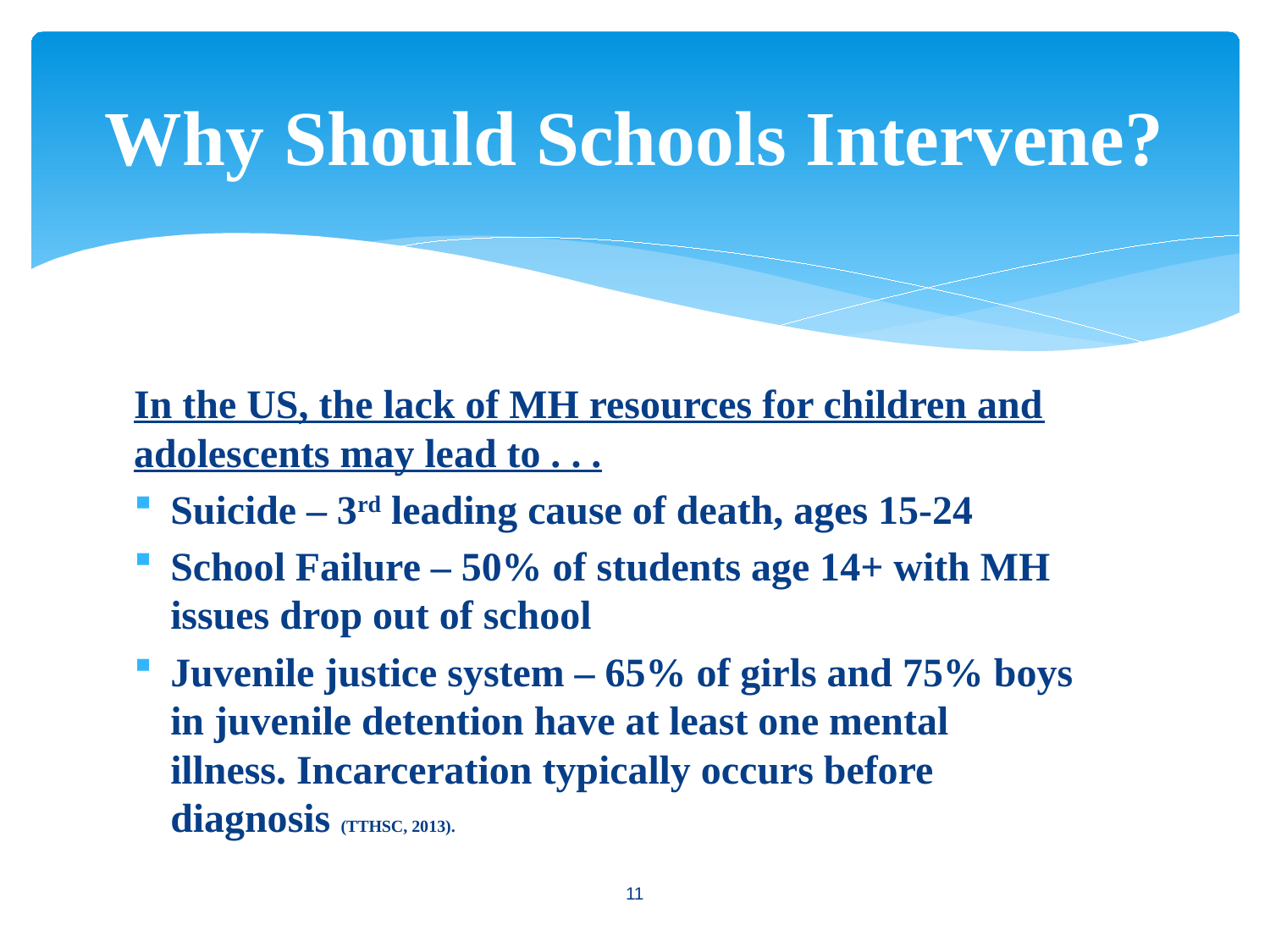

# Why Should Schools Intervene?
In the US, the lack of MH resources for children and adolescents may lead to . . .
Suicide – 3rd leading cause of death, ages 15-24
School Failure – 50% of students age 14+ with MH 	issues drop out of school
Juvenile justice system – 65% of girls and 75% boys 	in juvenile detention have at least one mental 	illness. Incarceration typically occurs before 	diagnosis (TTHSC, 2013).

11